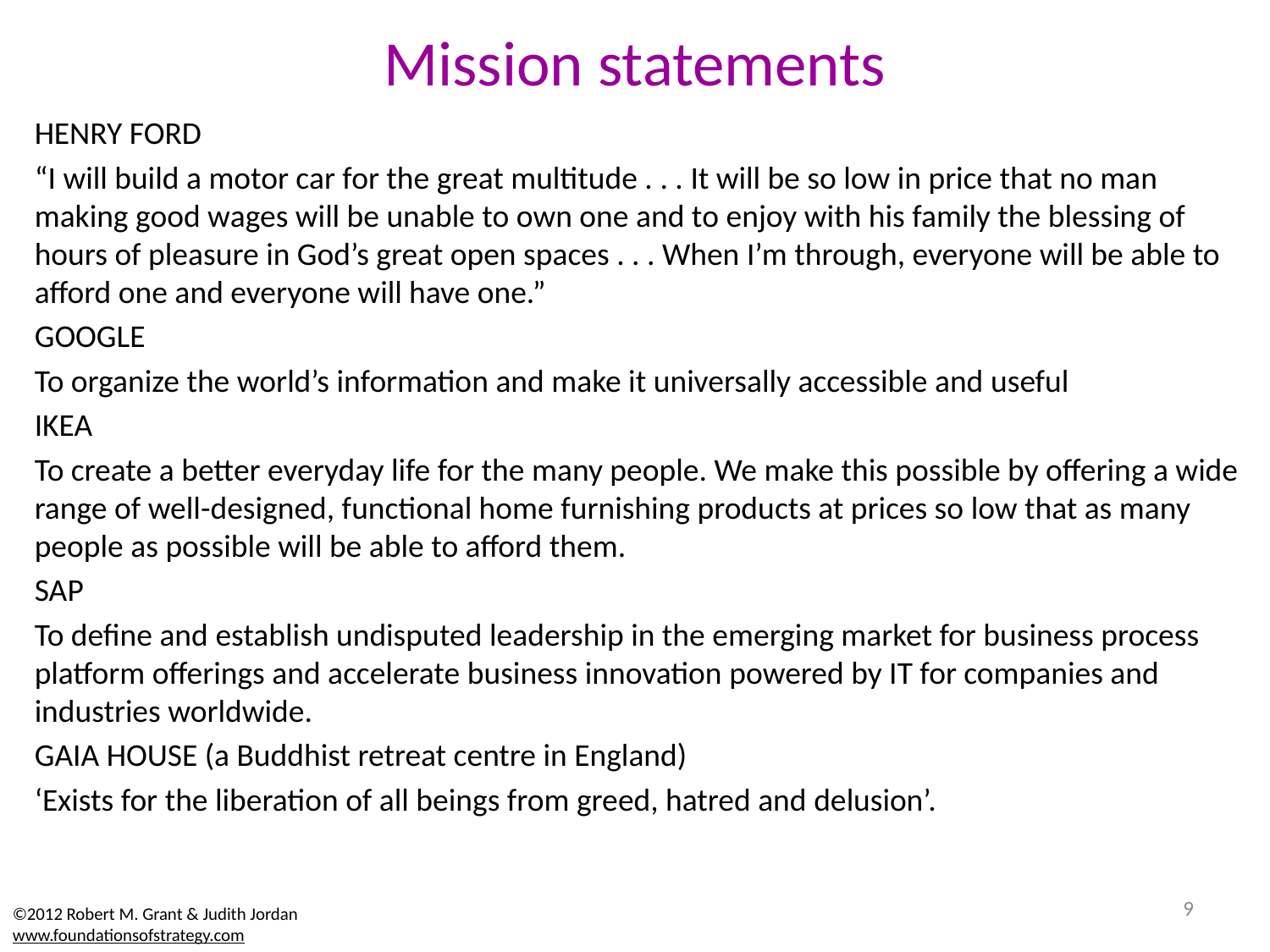

# Mission statements
HENRY FORD
“I will build a motor car for the great multitude . . . It will be so low in price that no man making good wages will be unable to own one and to enjoy with his family the blessing of hours of pleasure in God’s great open spaces . . . When I’m through, everyone will be able to afford one and everyone will have one.”
GOOGLE
To organize the world’s information and make it universally accessible and useful
IKEA
To create a better everyday life for the many people. We make this possible by offering a wide range of well-designed, functional home furnishing products at prices so low that as many people as possible will be able to afford them.
SAP
To define and establish undisputed leadership in the emerging market for business process platform offerings and accelerate business innovation powered by IT for companies and industries worldwide.
GAIA HOUSE (a Buddhist retreat centre in England)
‘Exists for the liberation of all beings from greed, hatred and delusion’.
9
©2012 Robert M. Grant & Judith Jordan
www.foundationsofstrategy.com